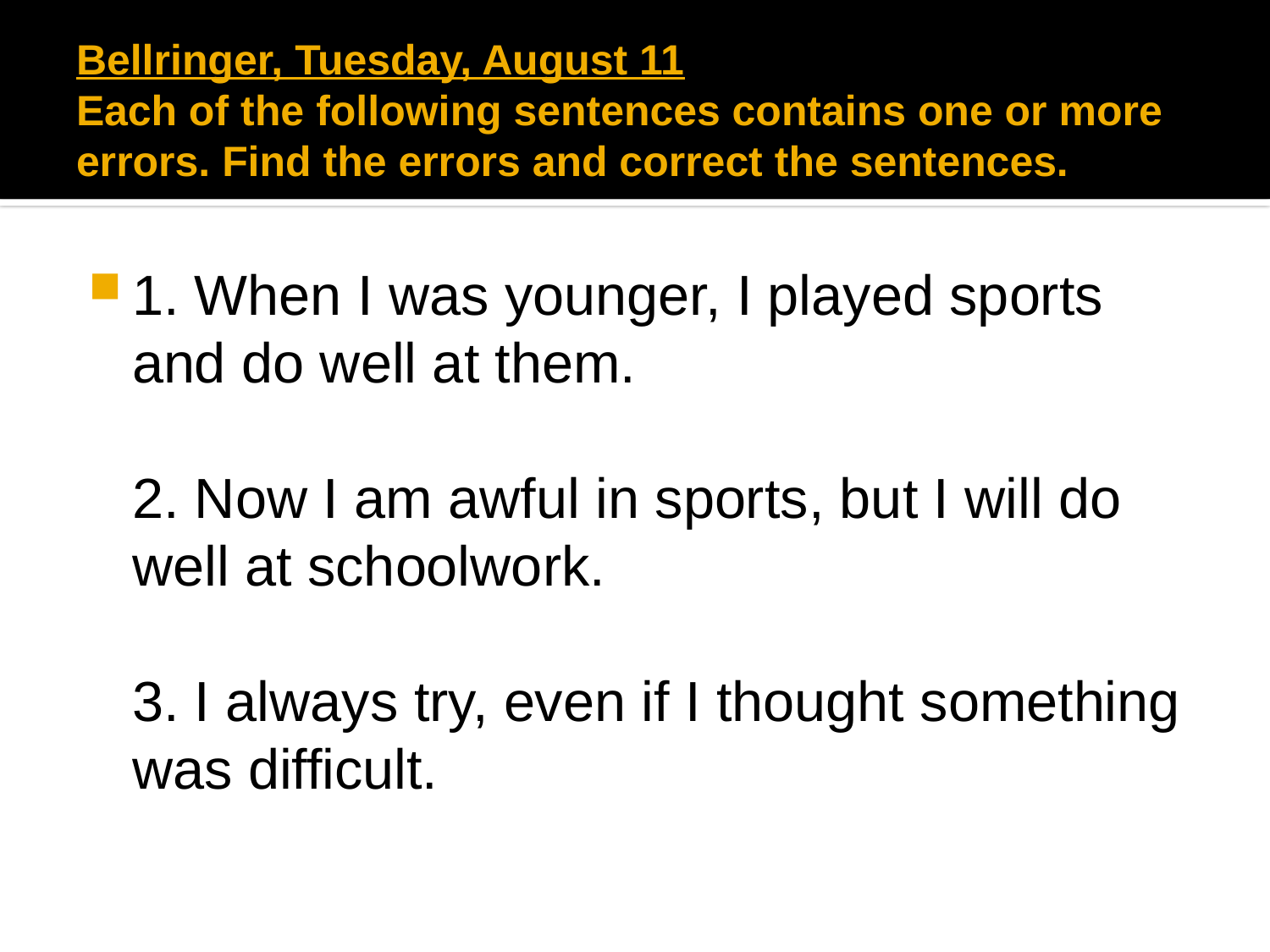

# Bellringer, Tuesday, August 11 Each of the following sentences contains one or more errors. Find the errors and correct the sentences.
1. When I was younger, I played sports and do well at them.
2. Now I am awful in sports, but I will do well at schoolwork.
3. I always try, even if I thought something was difficult.